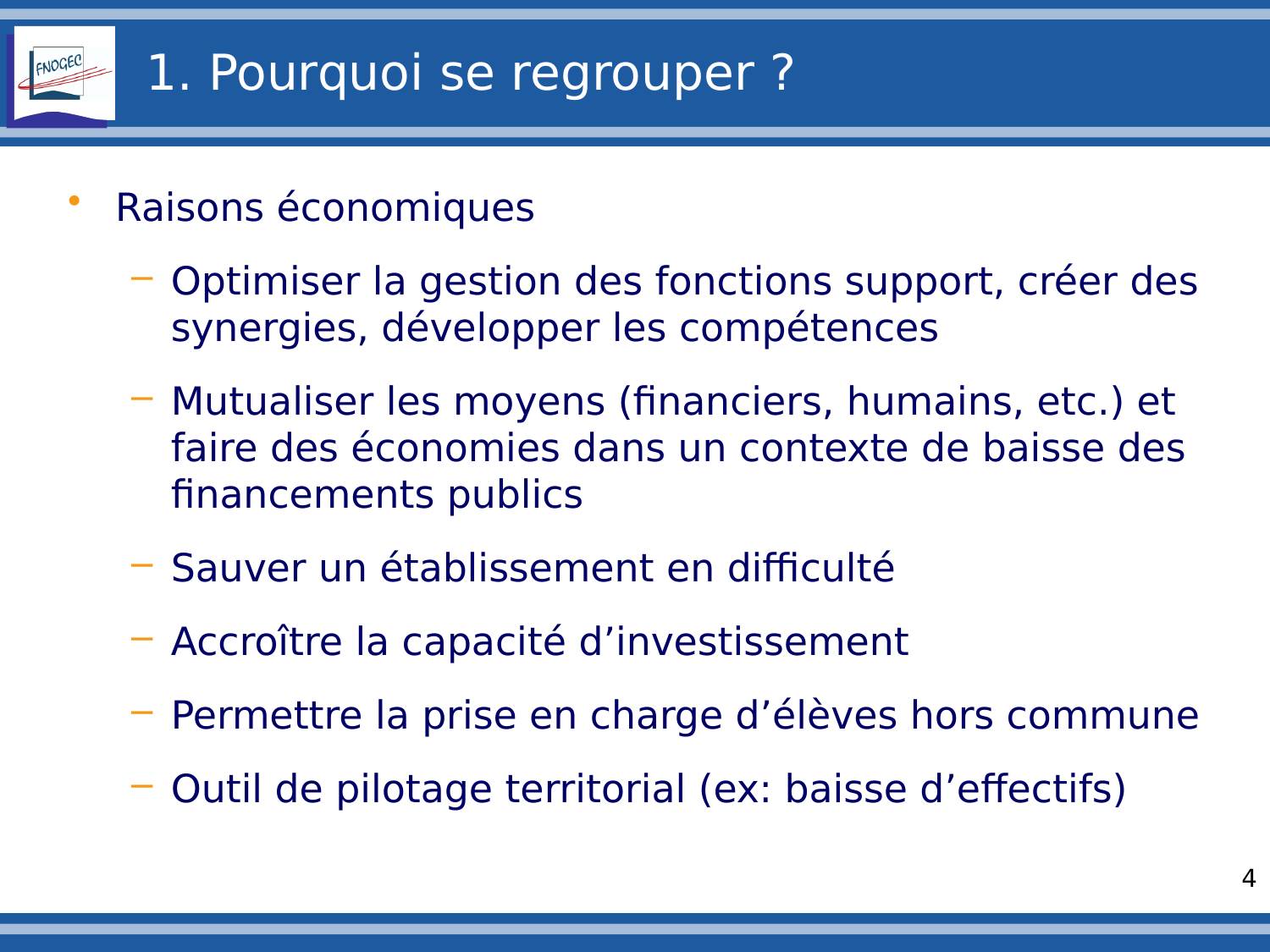

# 1. Pourquoi se regrouper ?
Raisons économiques
Optimiser la gestion des fonctions support, créer des synergies, développer les compétences
Mutualiser les moyens (financiers, humains, etc.) et faire des économies dans un contexte de baisse des financements publics
Sauver un établissement en difficulté
Accroître la capacité d’investissement
Permettre la prise en charge d’élèves hors commune
Outil de pilotage territorial (ex: baisse d’effectifs)
4